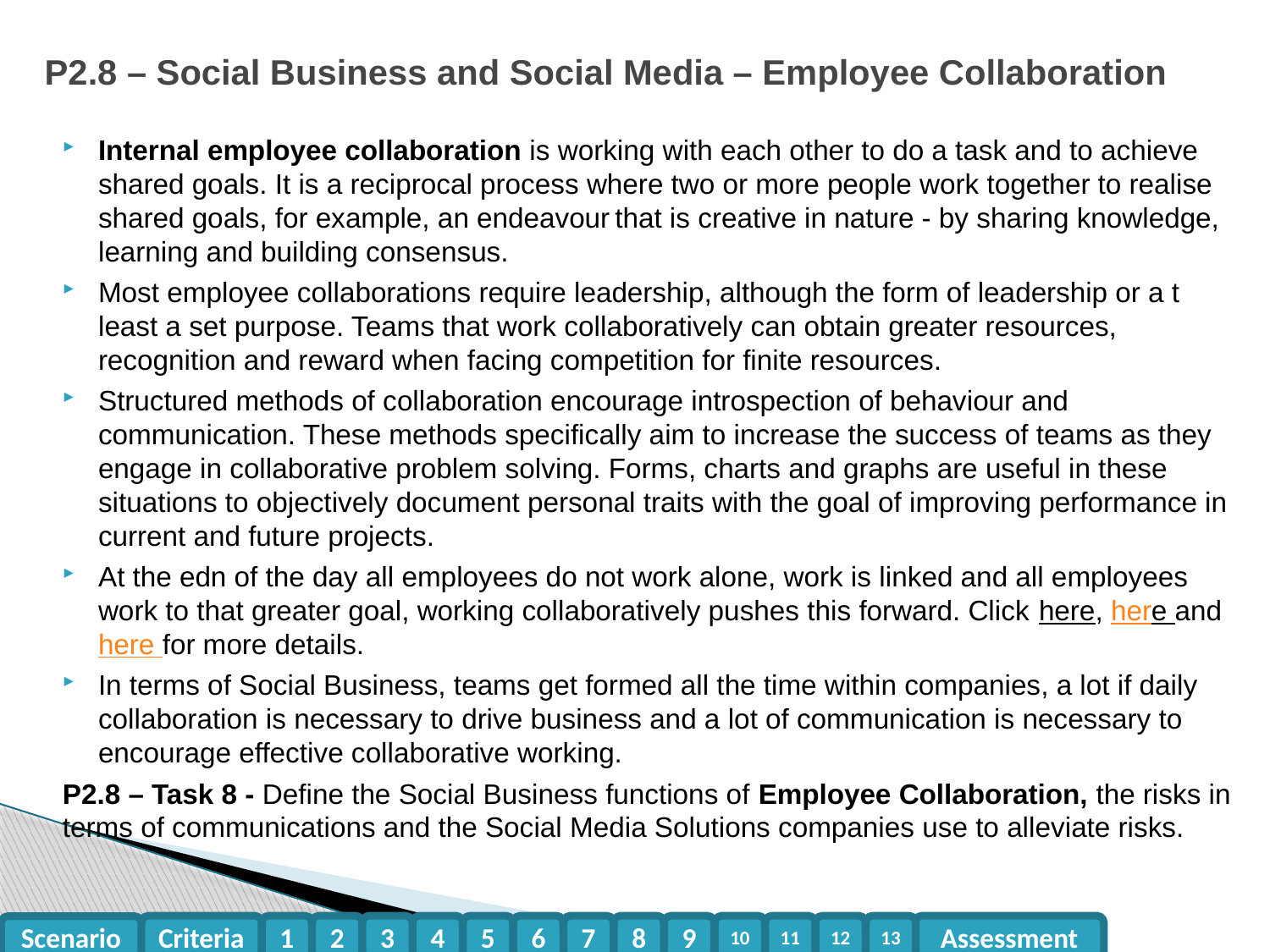

# P2.8 – Social Business and Social Media – Employee Collaboration
Internal employee collaboration is working with each other to do a task and to achieve shared goals. It is a reciprocal process where two or more people work together to realise shared goals, for example, an endeavour that is creative in nature - by sharing knowledge, learning and building consensus.
Most employee collaborations require leadership, although the form of leadership or a t least a set purpose. Teams that work collaboratively can obtain greater resources, recognition and reward when facing competition for finite resources.
Structured methods of collaboration encourage introspection of behaviour and communication. These methods specifically aim to increase the success of teams as they engage in collaborative problem solving. Forms, charts and graphs are useful in these situations to objectively document personal traits with the goal of improving performance in current and future projects.
At the edn of the day all employees do not work alone, work is linked and all employees work to that greater goal, working collaboratively pushes this forward. Click here, here and here for more details.
In terms of Social Business, teams get formed all the time within companies, a lot if daily collaboration is necessary to drive business and a lot of communication is necessary to encourage effective collaborative working.
P2.8 – Task 8 - Define the Social Business functions of Employee Collaboration, the risks in terms of communications and the Social Media Solutions companies use to alleviate risks.